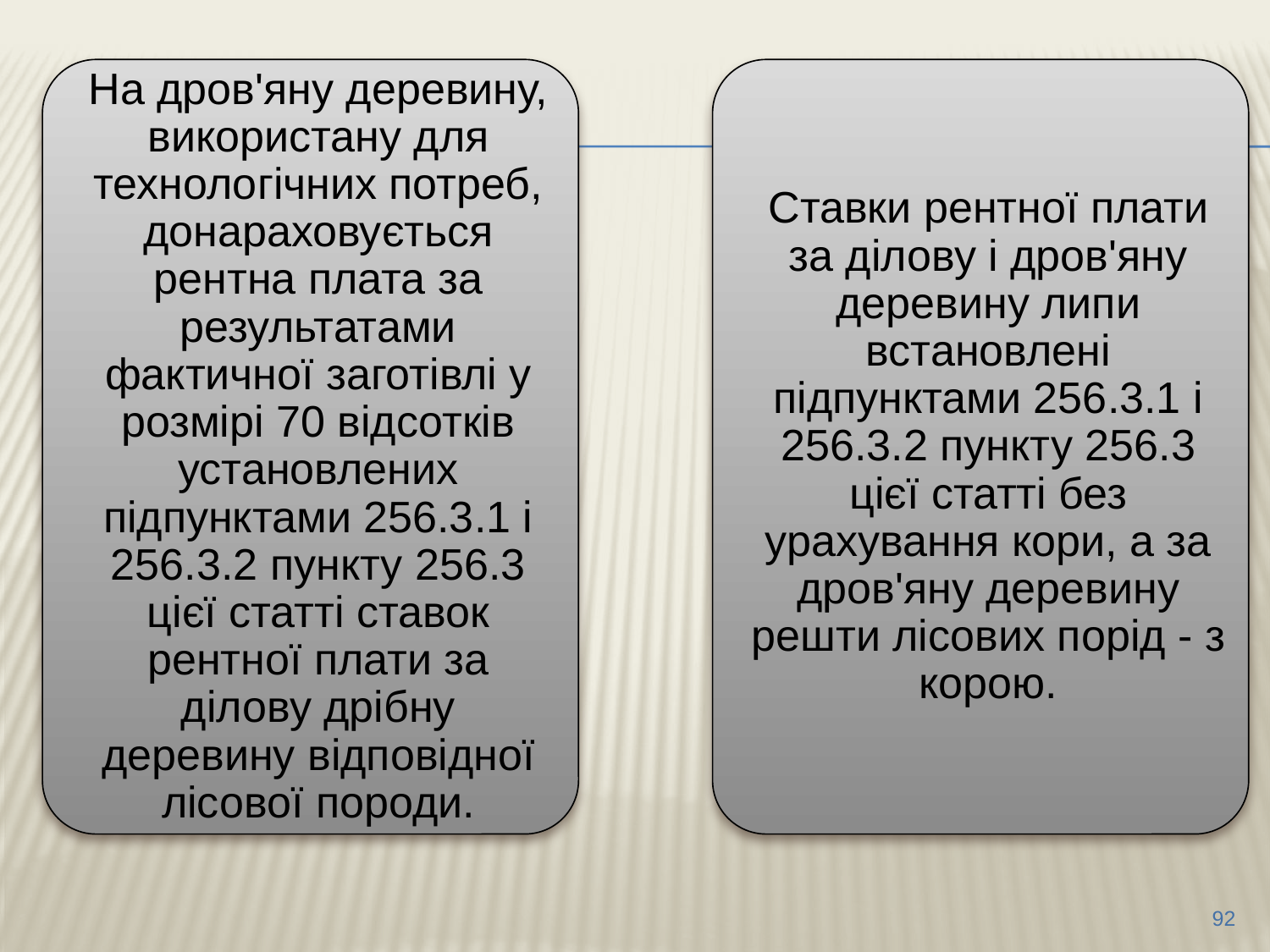

На дров'яну деревину, використану для технологічних потреб, донараховується рентна плата за результатами фактичної заготівлі у розмірі 70 відсотків установлених підпунктами 256.3.1 і 256.3.2 пункту 256.3 цієї статті ставок рентної плати за ділову дрібну деревину відповідної лісової породи.
Ставки рентної плати за ділову і дров'яну деревину липи встановлені підпунктами 256.3.1 і 256.3.2 пункту 256.3 цієї статті без урахування кори, а за дров'яну деревину решти лісових порід - з корою.
92